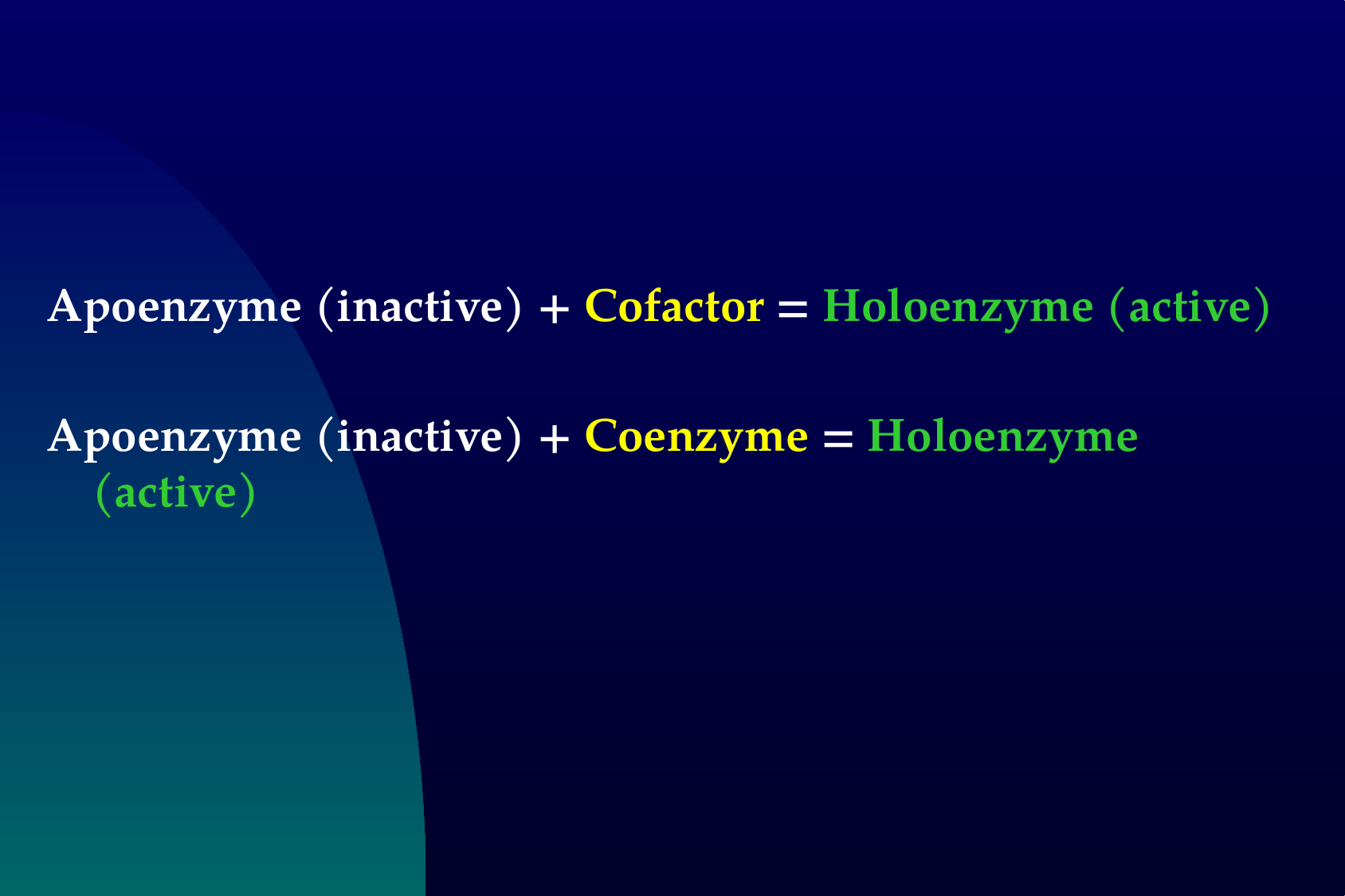

Apoenzyme (inactive) + Cofactor = Holoenzyme (active)

Apoenzyme (inactive) + Coenzyme = Holoenzyme (active)